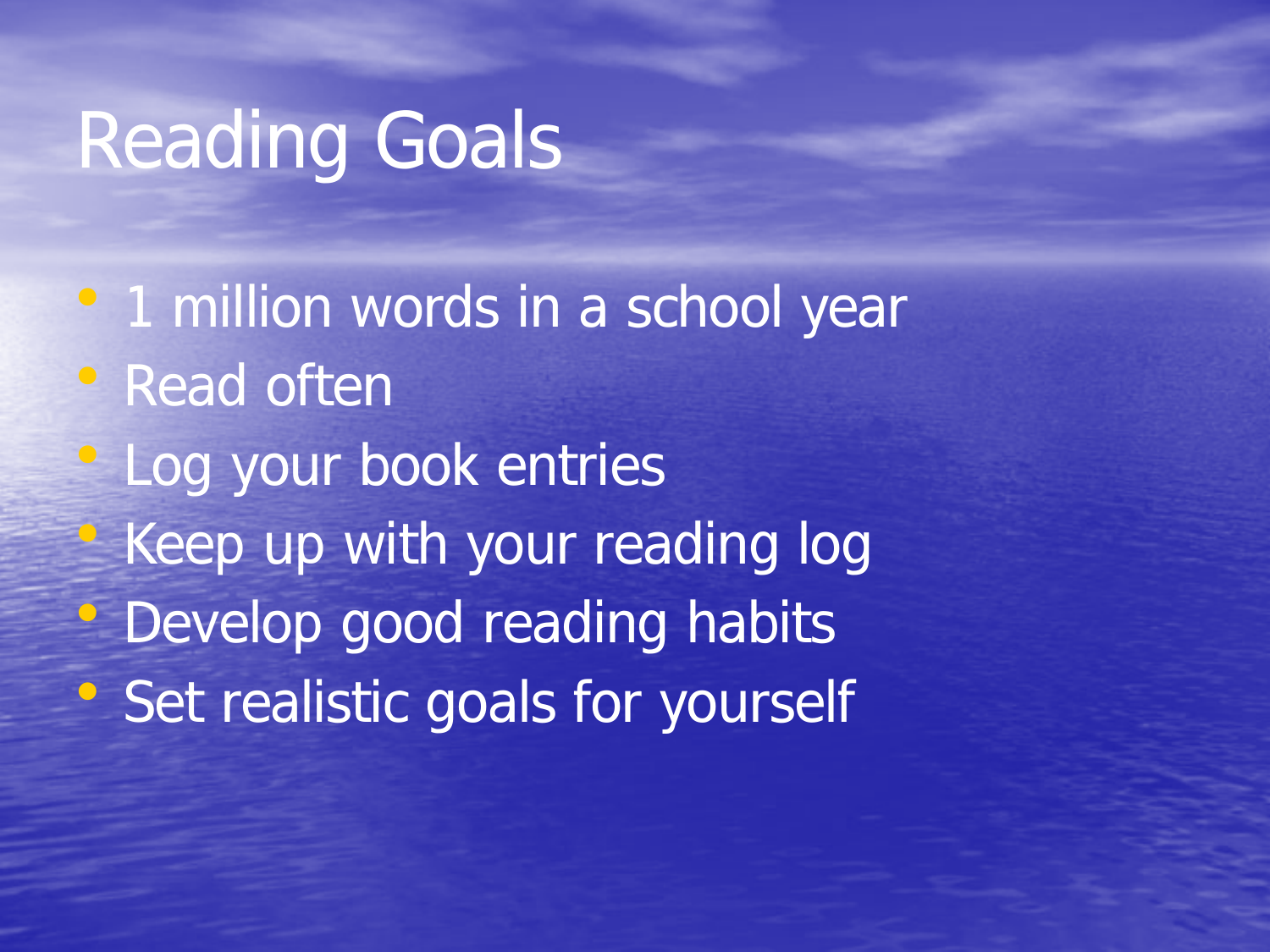

# Reading Goals
1 million words in a school year
Read often
Log your book entries
Keep up with your reading log
Develop good reading habits
Set realistic goals for yourself